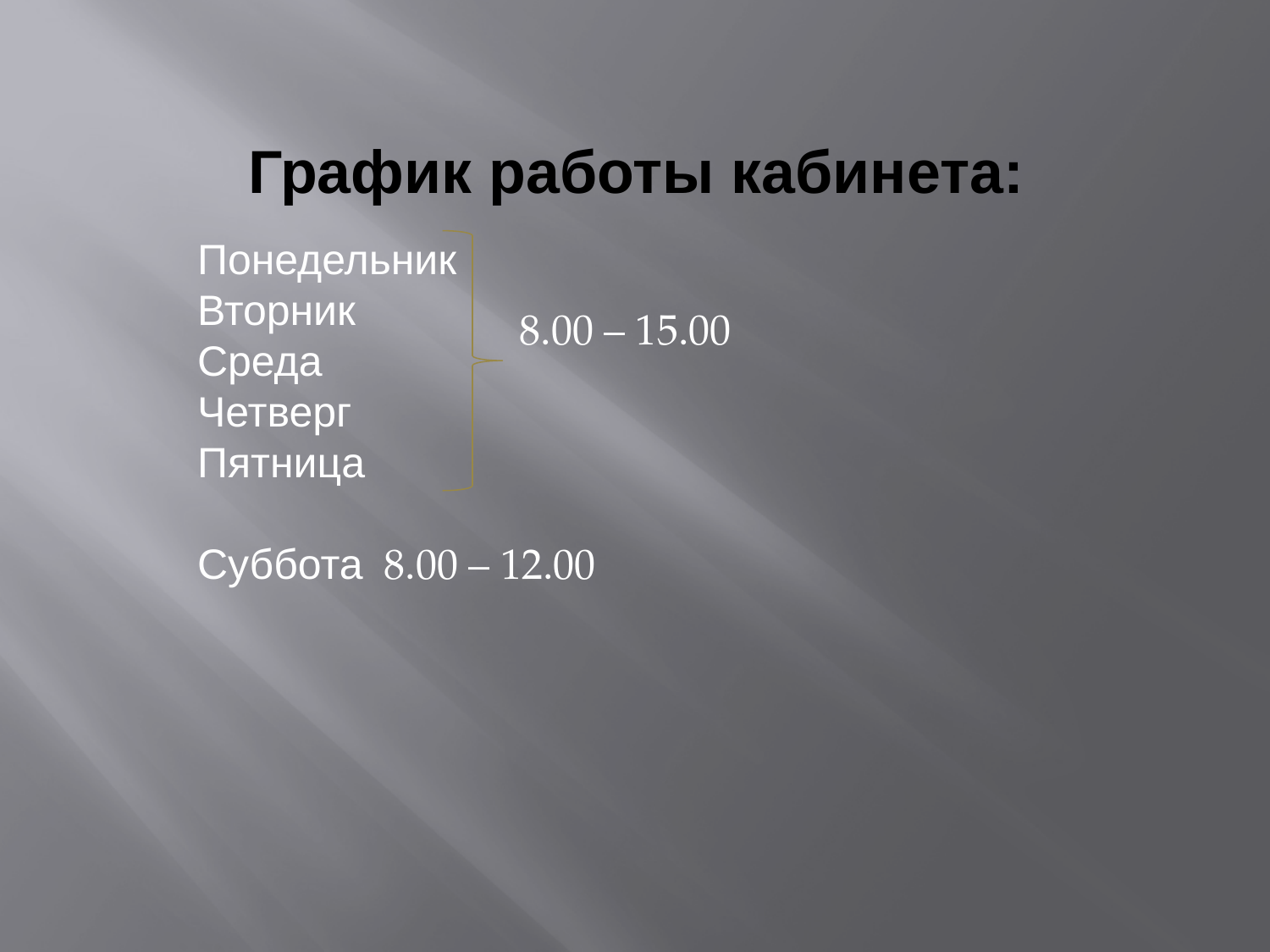

# График работы кабинета:
Понедельник
Вторник
Среда
Четверг
Пятница

Суббота  8.00 – 12.00

8.00 – 15.00